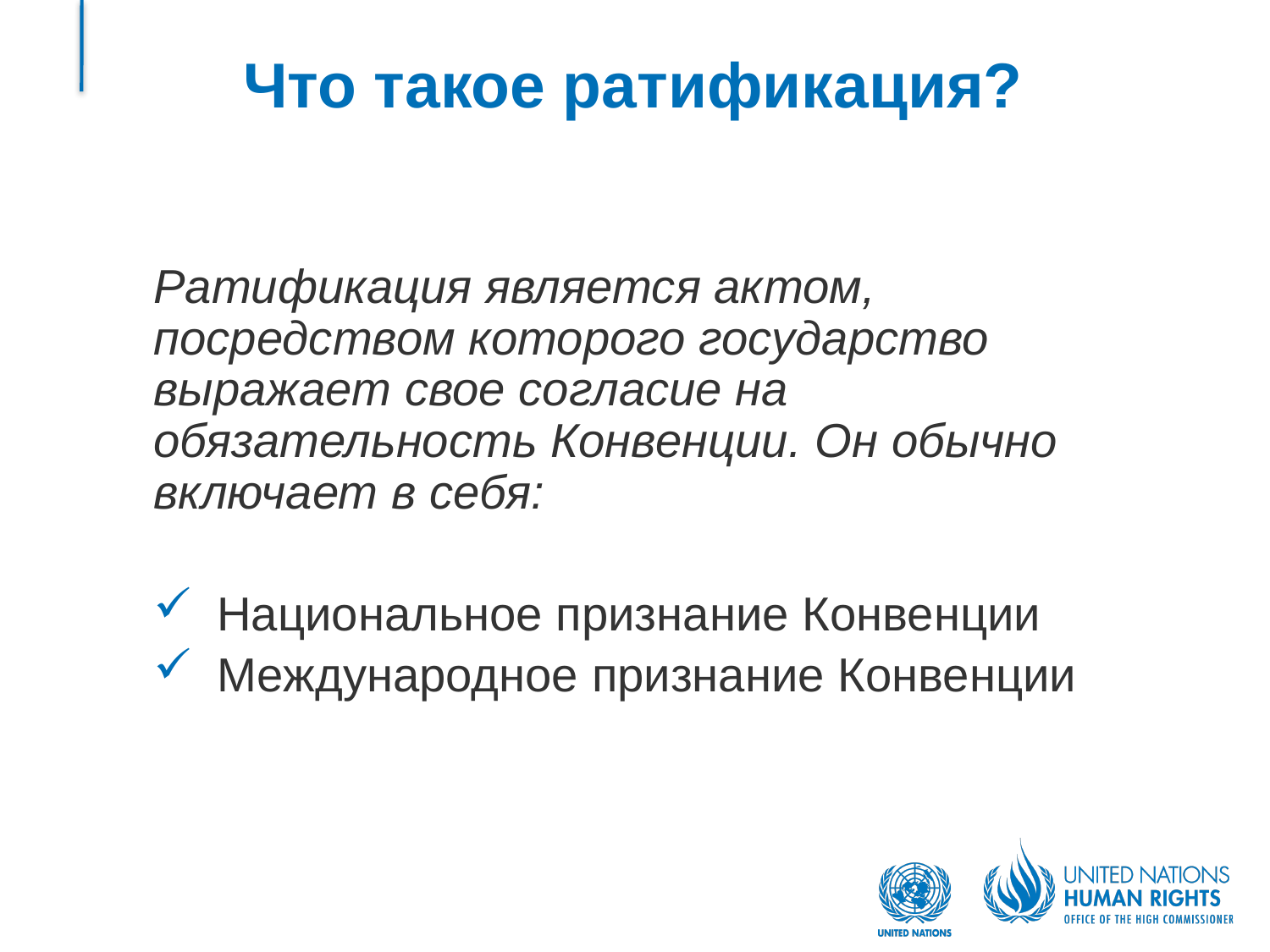

# Что такое ратификация?

Ратификация является актом, посредством которого государство выражает свое согласие на обязательность Конвенции. Он обычно включает в себя:

Национальное признание Конвенции
Международное признание Конвенции